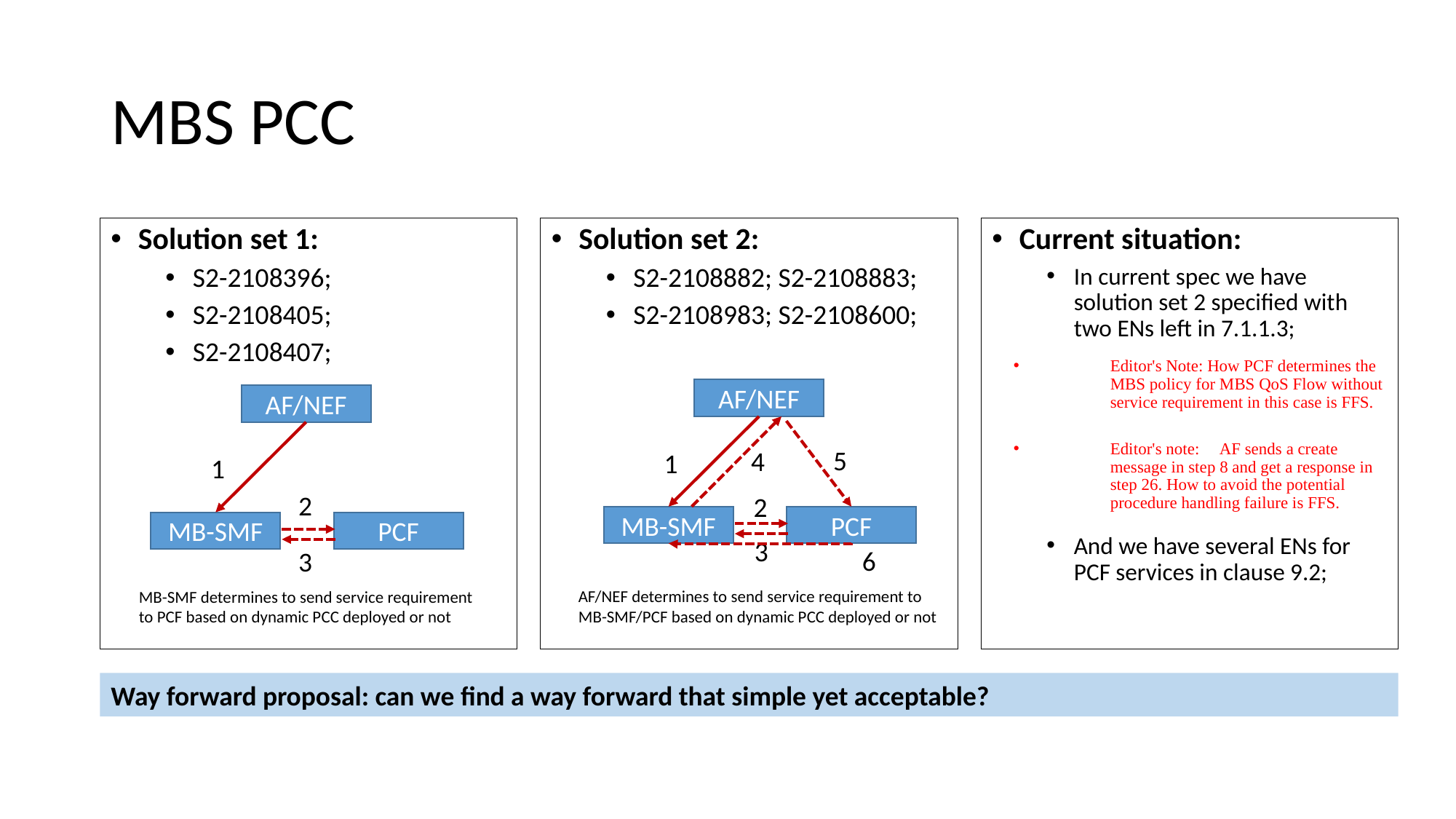

# MBS PCC
Current situation:
In current spec we have solution set 2 specified with two ENs left in 7.1.1.3;
Editor's Note: How PCF determines the MBS policy for MBS QoS Flow without service requirement in this case is FFS.
Editor's note:	AF sends a create message in step 8 and get a response in step 26. How to avoid the potential procedure handling failure is FFS.
And we have several ENs for PCF services in clause 9.2;

Solution set 2:
S2-2108882; S2-2108883;
S2-2108983; S2-2108600;

Solution set 1:
S2-2108396;
S2-2108405;
S2-2108407;

AF/NEF
5
4
1
2
MB-SMF
PCF
3
6
AF/NEF
1
2
MB-SMF
PCF
3
AF/NEF determines to send service requirement to MB-SMF/PCF based on dynamic PCC deployed or not
MB-SMF determines to send service requirement to PCF based on dynamic PCC deployed or not
Way forward proposal: can we find a way forward that simple yet acceptable?